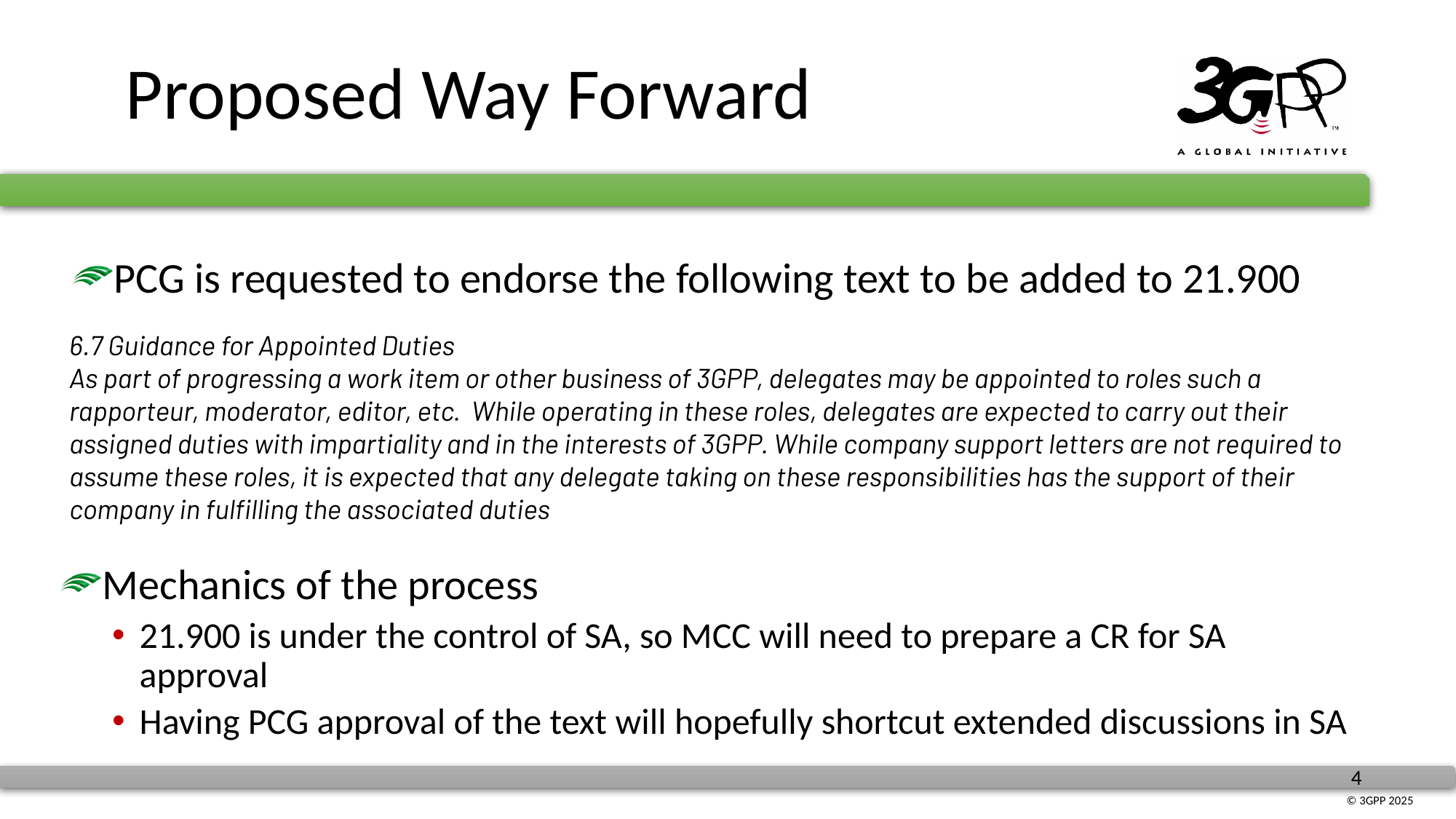

# Proposed Way Forward
PCG is requested to endorse the following text to be added to 21.900
6.7 Guidance for Appointed Duties
As part of progressing a work item or other business of 3GPP, delegates may be appointed to roles such a rapporteur, moderator, editor, etc.  While operating in these roles, delegates are expected to carry out their assigned duties with impartiality and in the interests of 3GPP. While company support letters are not required to assume these roles, it is expected that any delegate taking on these responsibilities has the support of their company in fulfilling the associated duties

Mechanics of the process
21.900 is under the control of SA, so MCC will need to prepare a CR for SA approval
Having PCG approval of the text will hopefully shortcut extended discussions in SA